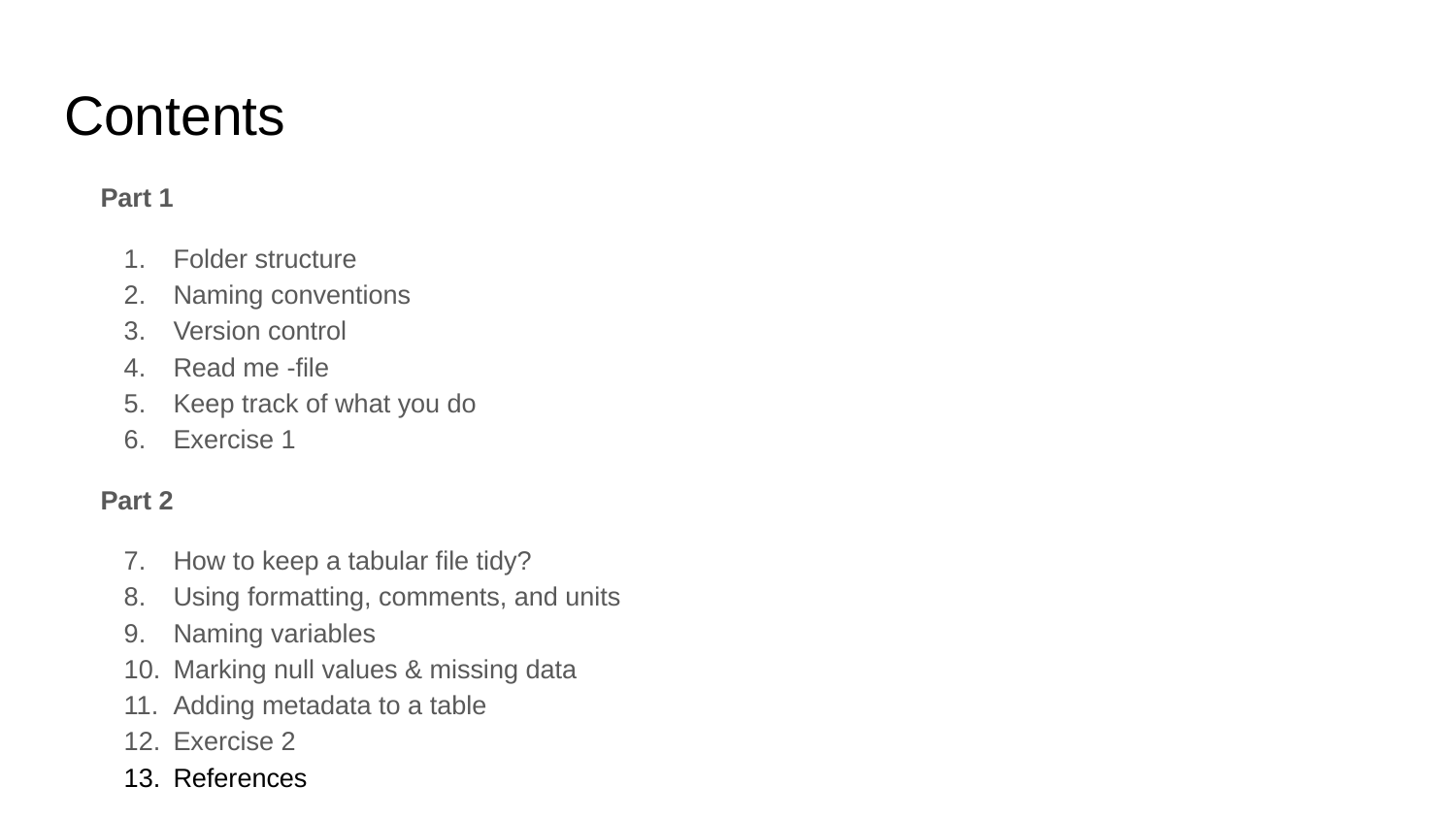

# Contents
Part 1
Folder structure
Naming conventions
Version control
Read me -file
Keep track of what you do
Exercise 1
Part 2
How to keep a tabular file tidy?
Using formatting, comments, and units
Naming variables
Marking null values ​​& missing data
Adding metadata to a table
Exercise 2
References